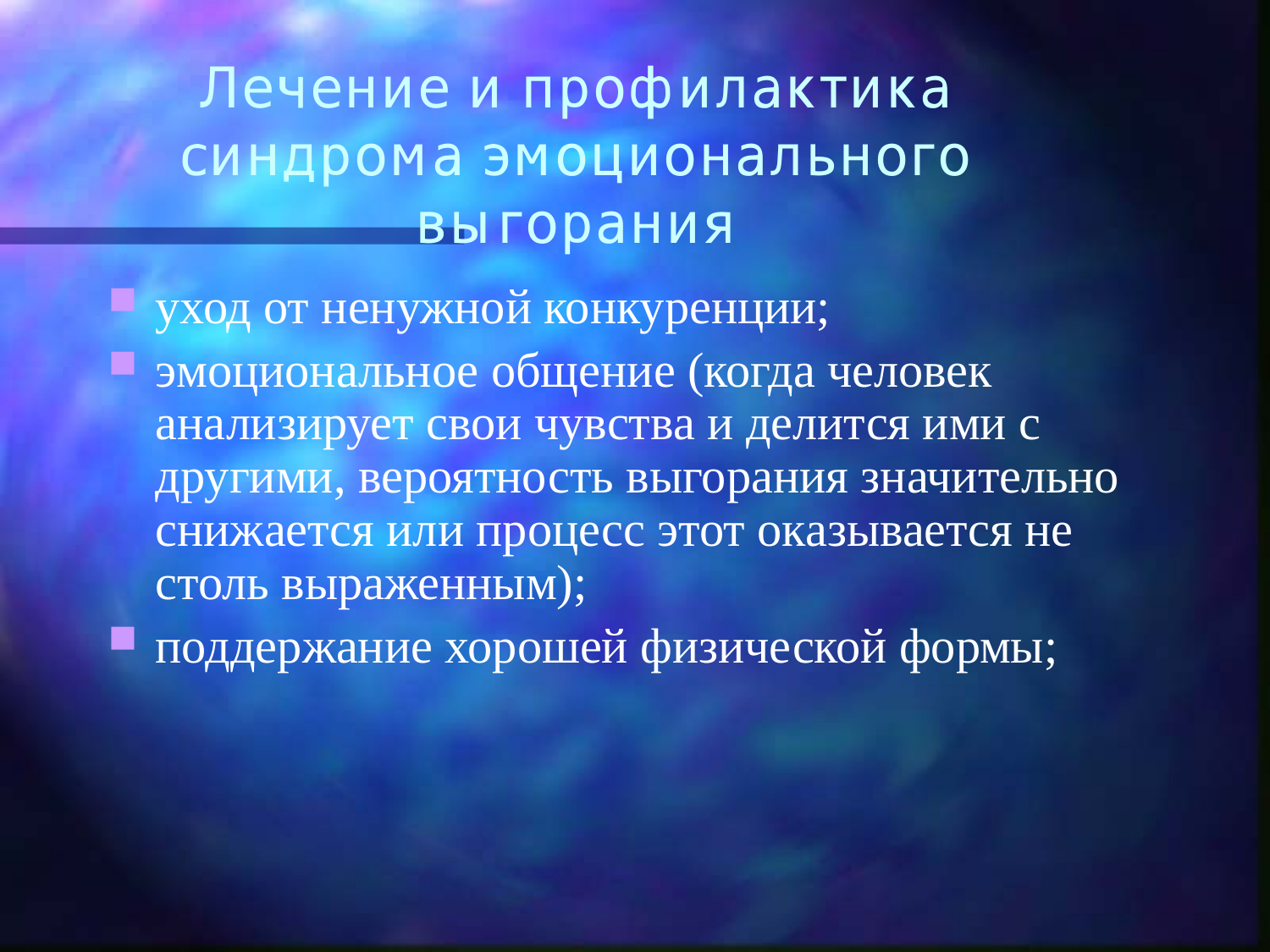

# Лечение и профилактика синдрома эмоционального выгорания
уход от ненужной конкуренции;
эмоциональное общение (когда человек анализирует свои чувства и делится ими с другими, вероятность выгорания значительно снижается или процесс этот оказывается не столь выраженным);
поддержание хорошей физической формы;